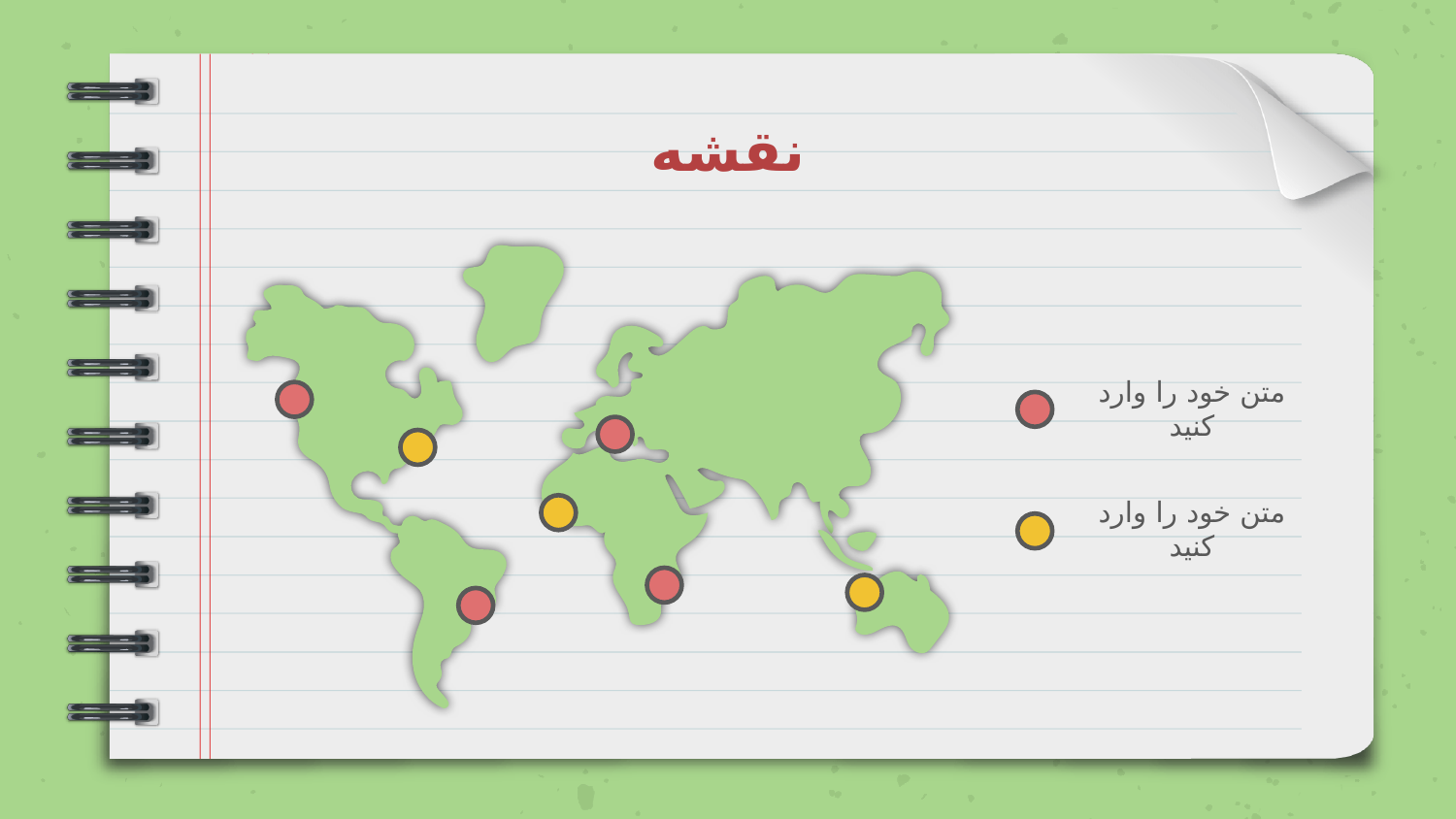

# نقشه

متن خود را وارد کنید

متن خود را وارد کنید